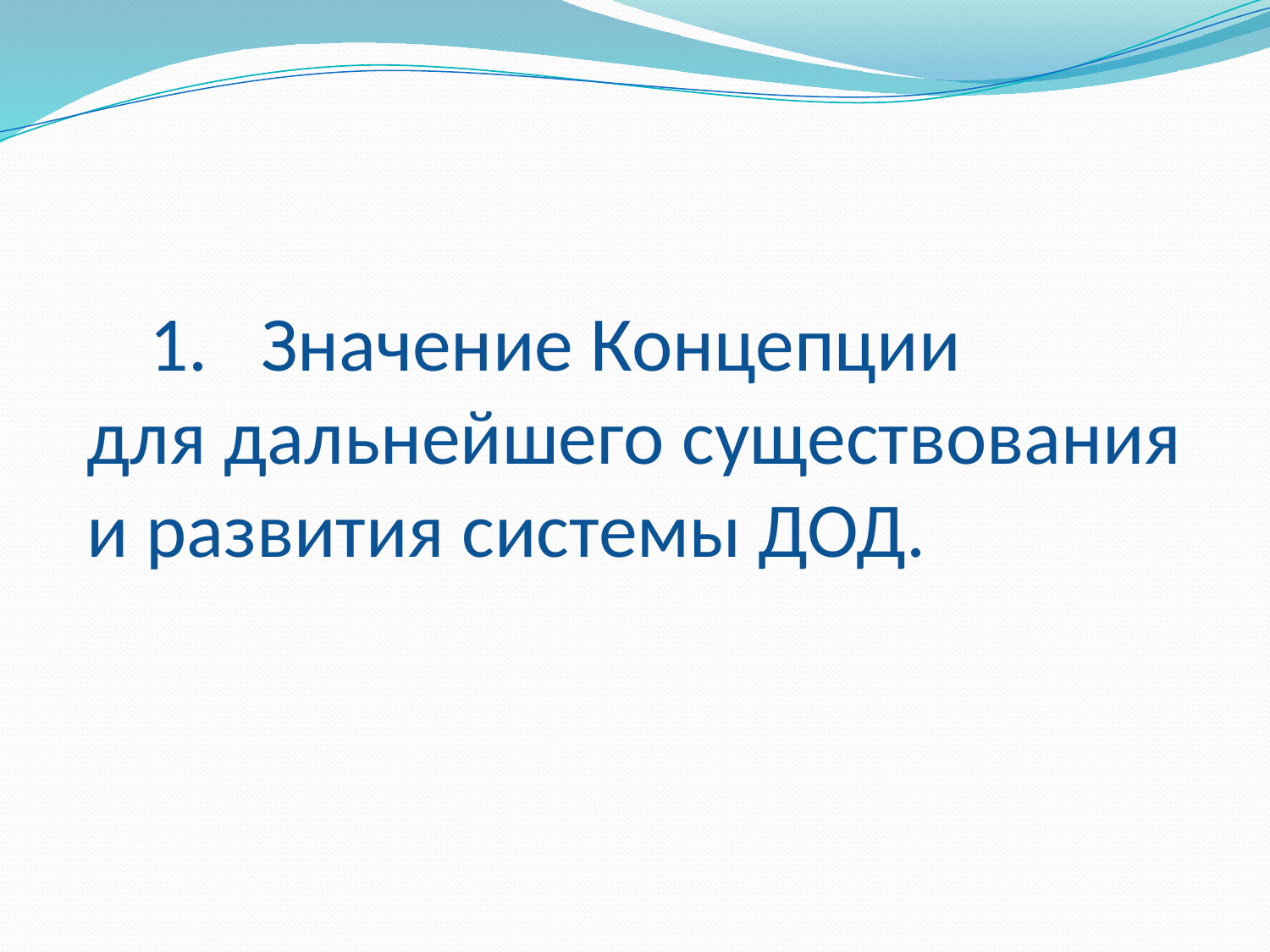

# 1.   Значение Концепции для дальнейшего существования и развития системы ДОД.